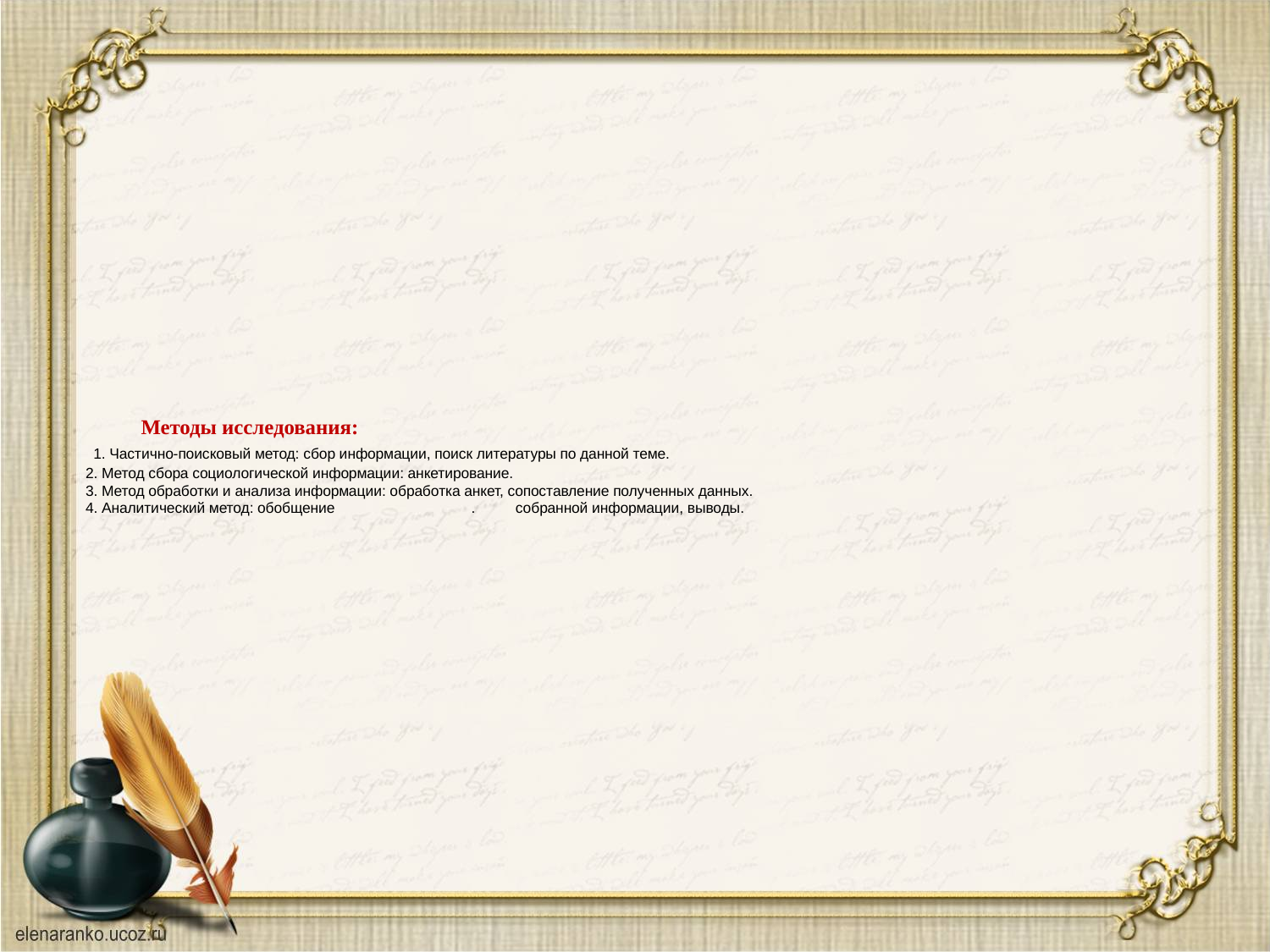

# Методы исследования: 1. Частично-поисковый метод: сбор информации, поиск литературы по данной теме. 2. Метод сбора социологической информации: анкетирование. 3. Метод обработки и анализа информации: обработка анкет, сопоставление полученных данных. 4. Аналитический метод: обобщение                                  .          собранной информации, выводы.